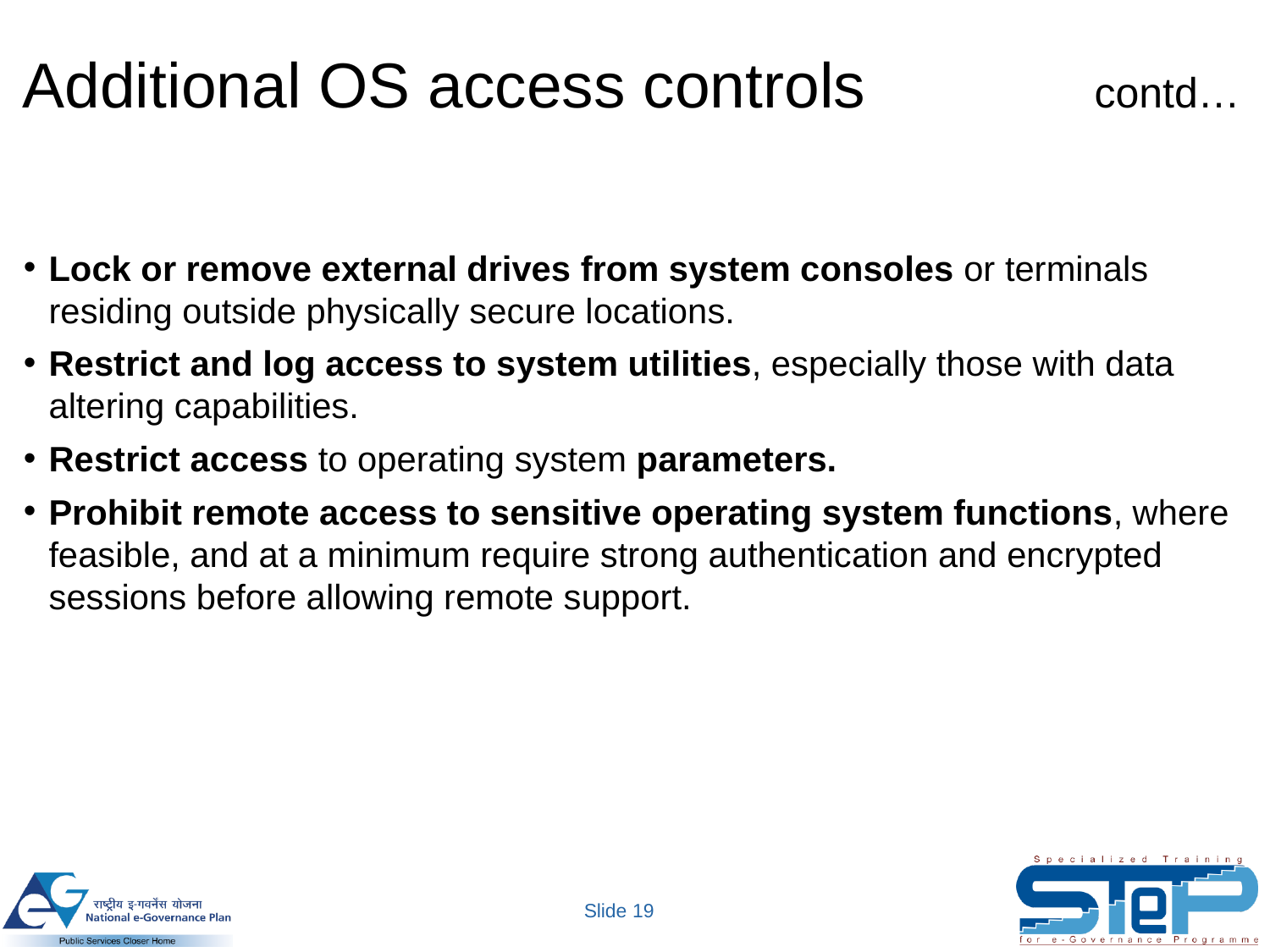

Additional OS access controls             contd…
Lock or remove external drives from system consoles or terminals residing outside physically secure locations.
Restrict and log access to system utilities, especially those with data altering capabilities.
Restrict access to operating system parameters.
Prohibit remote access to sensitive operating system functions, where feasible, and at a minimum require strong authentication and encrypted sessions before allowing remote support.